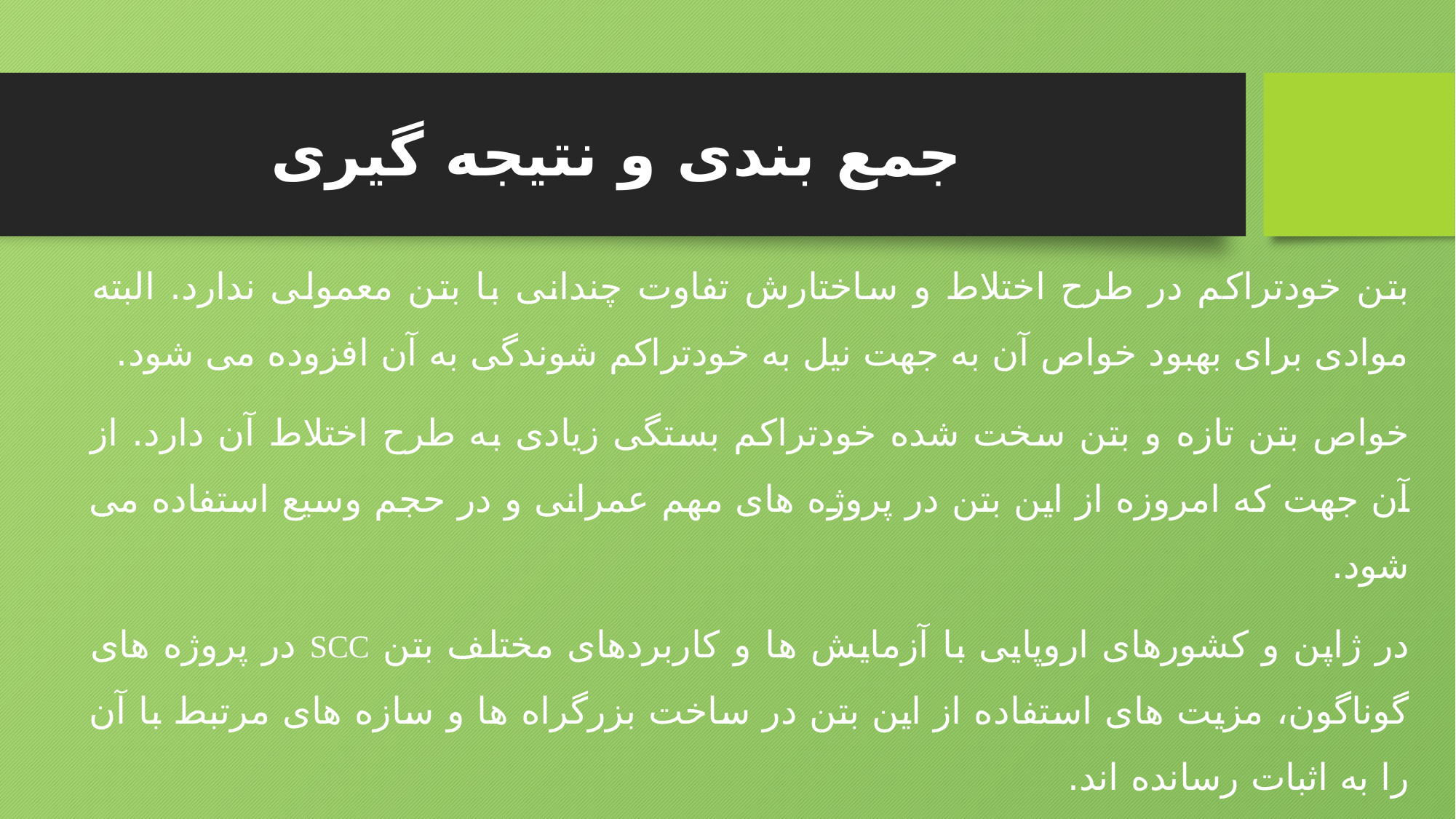

# جمع بندی و نتیجه گیری
بتن خودتراکم در طرح اختلاط و ساختارش تفاوت چندانی با بتن معمولی ندارد. البته موادی برای بهبود خواص آن به جهت نیل به خودتراکم شوندگی به آن افزوده می شود.
خواص بتن تازه و بتن سخت شده خودتراکم بستگی زیادی به طرح اختلاط آن دارد. از آن جهت که امروزه از این بتن در پروژه های مهم عمرانی و در حجم وسیع استفاده می شود.
در ژاپن و کشورهای اروپایی با آزمایش ها و کاربردهای مختلف بتن SCC در پروژه های گوناگون، مزیت های استفاده از این بتن در ساخت بزرگراه ها و سازه های مرتبط با آن را به اثبات رسانده اند.